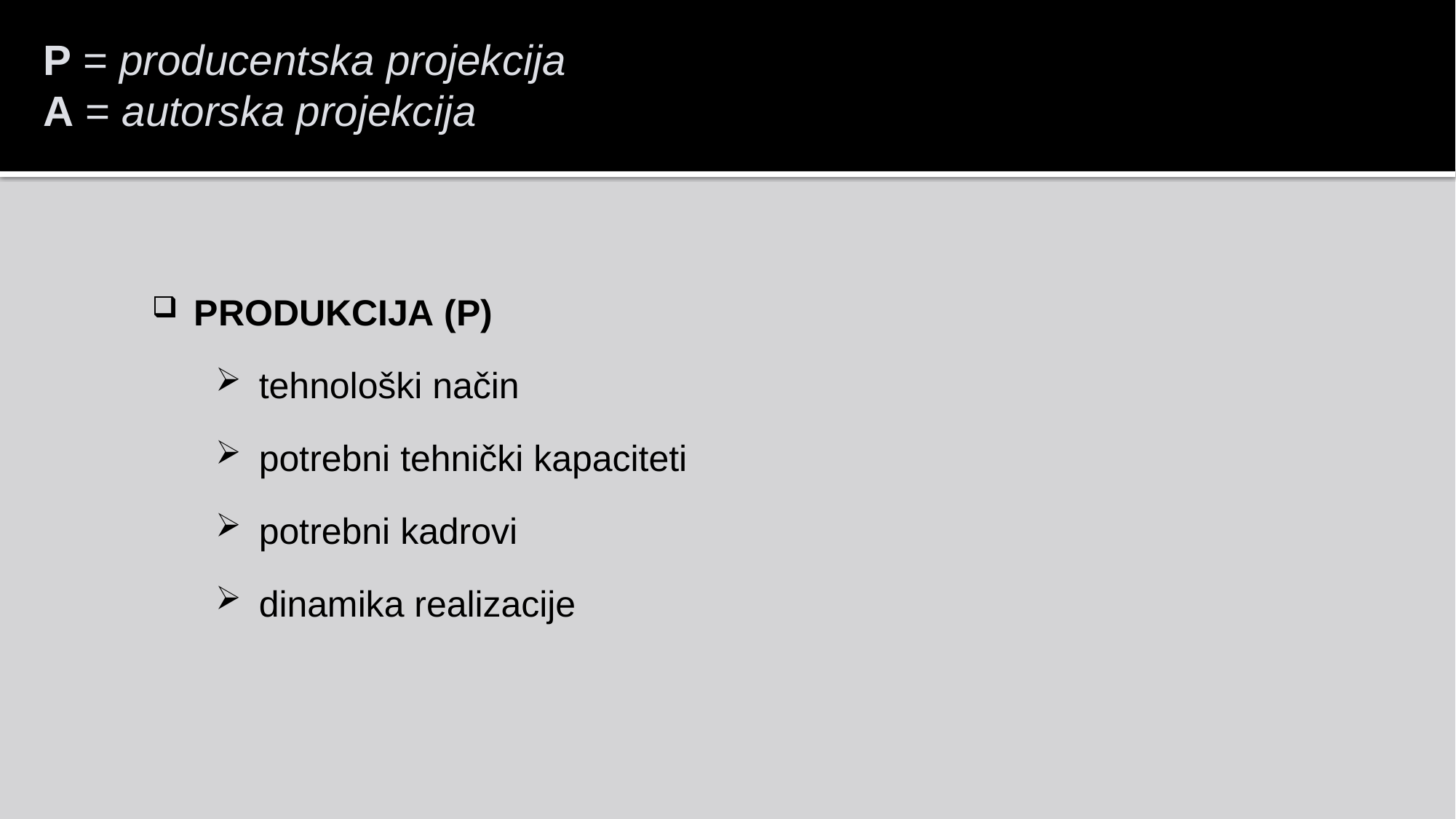

P = producentska projekcija
A = autorska projekcija

PRODUKCIJA (P)
tehnološki način
potrebni tehnički kapaciteti
potrebni kadrovi
dinamika realizacije